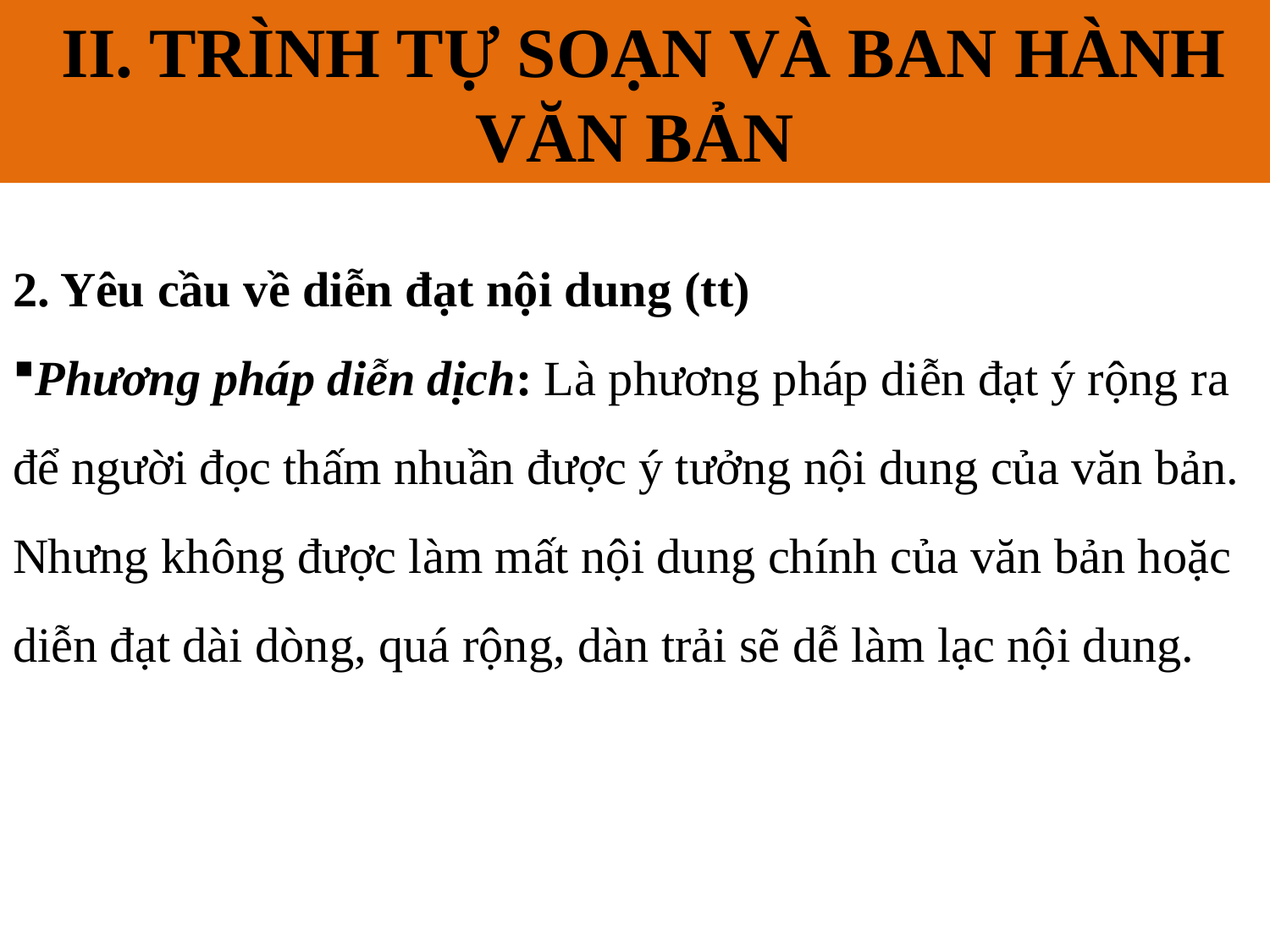

II. TRÌNH TỰ SOẠN VÀ BAN HÀNH VĂN BẢN
# II. QUY TRÌNH XÂY DỰNG VÀ BAN HÀNH VĂN BẢN
2. Yêu cầu về diễn đạt nội dung (tt)
Phương pháp diễn dịch: Là phương pháp diễn đạt ý rộng ra để người đọc thấm nhuần được ý tưởng nội dung của văn bản. Nhưng không được làm mất nội dung chính của văn bản hoặc diễn đạt dài dòng, quá rộng, dàn trải sẽ dễ làm lạc nội dung.